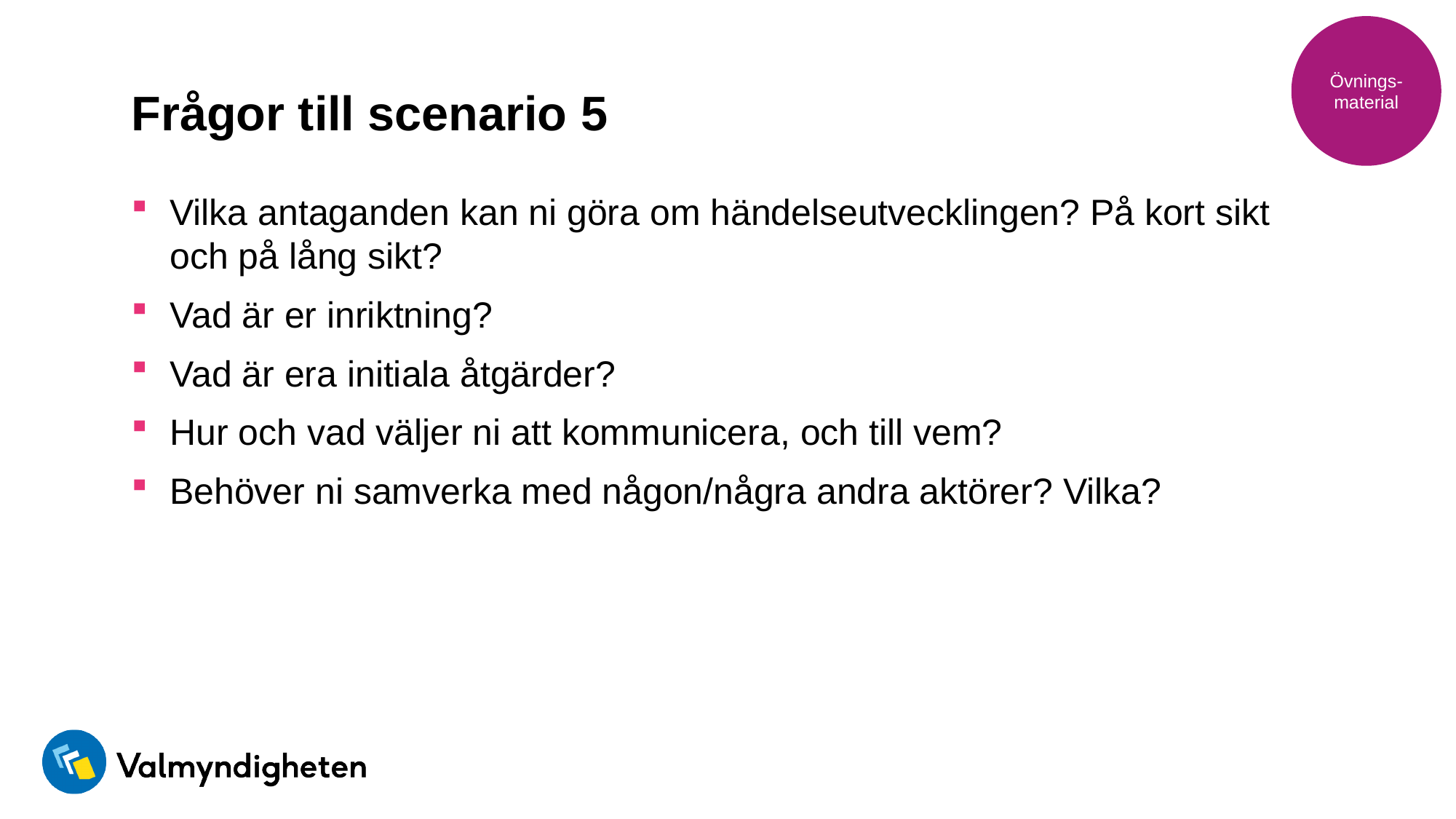

Övnings-material
# Frågor till scenario 5
Vilka antaganden kan ni göra om händelseutvecklingen? På kort sikt och på lång sikt?
Vad är er inriktning?
Vad är era initiala åtgärder?
Hur och vad väljer ni att kommunicera, och till vem?
Behöver ni samverka med någon/några andra aktörer? Vilka?